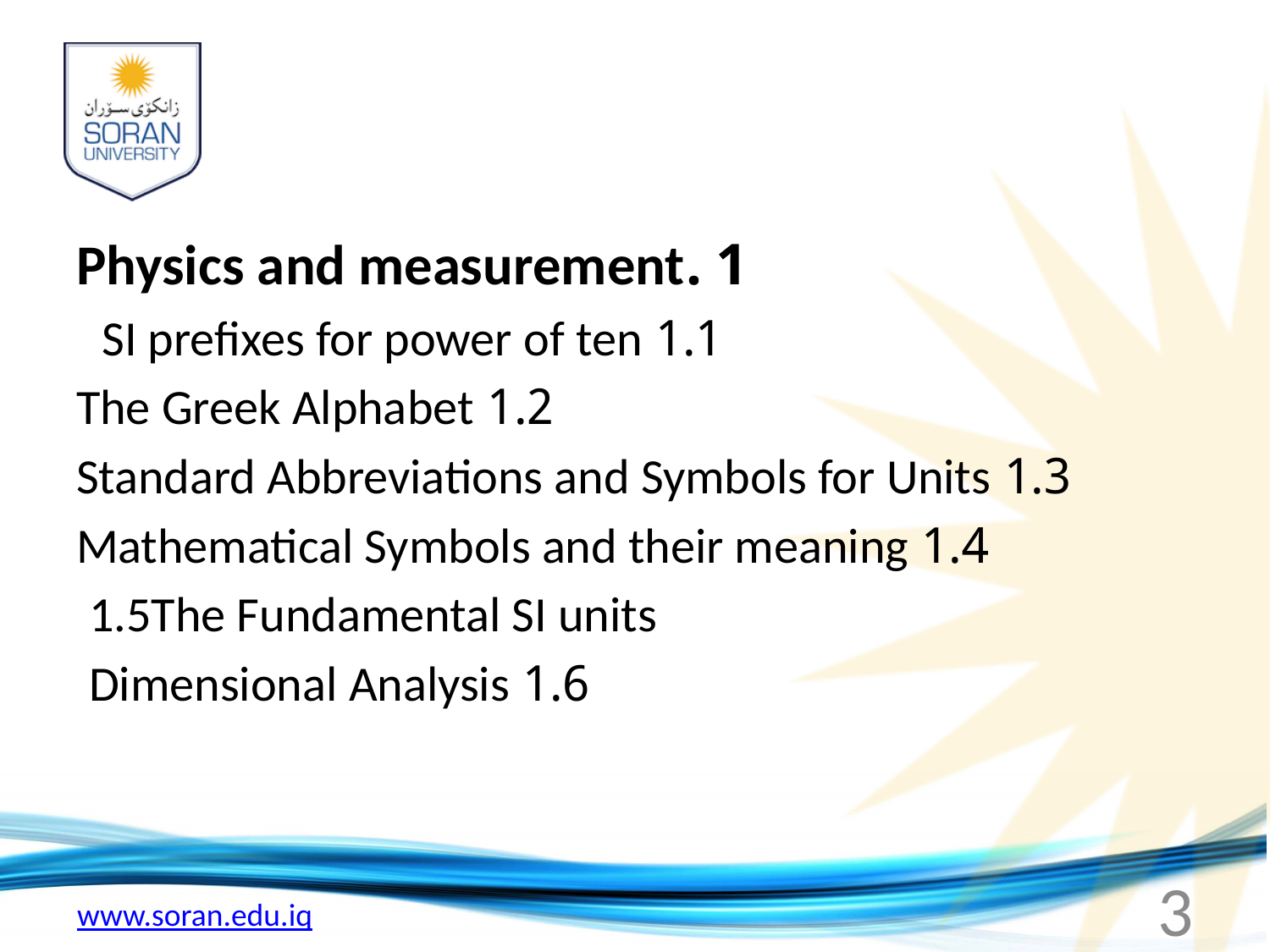

#
1 .Physics and measurement
1.1 SI prefixes for power of ten
1.2 The Greek Alphabet
1.3 Standard Abbreviations and Symbols for Units
1.4 Mathematical Symbols and their meaning
1.5The Fundamental SI units
1.6 Dimensional Analysis

3